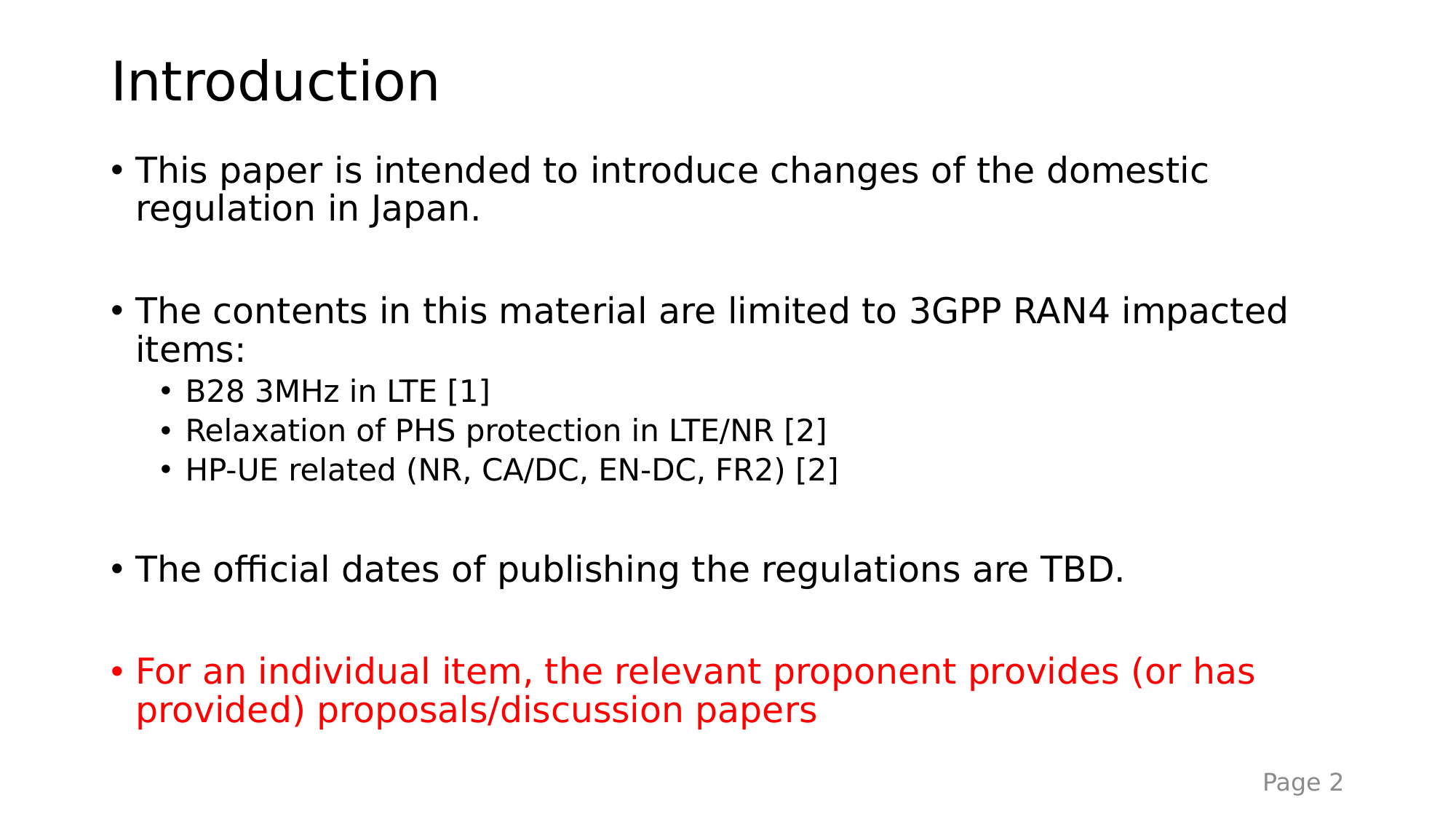

# Introduction
This paper is intended to introduce changes of the domestic regulation in Japan.

The contents in this material are limited to 3GPP RAN4 impacted items:
B28 3MHz in LTE [1]
Relaxation of PHS protection in LTE/NR [2]
HP-UE related (NR, CA/DC, EN-DC, FR2) [2]

The official dates of publishing the regulations are TBD.

For an individual item, the relevant proponent provides (or has provided) proposals/discussion papers
Page 2